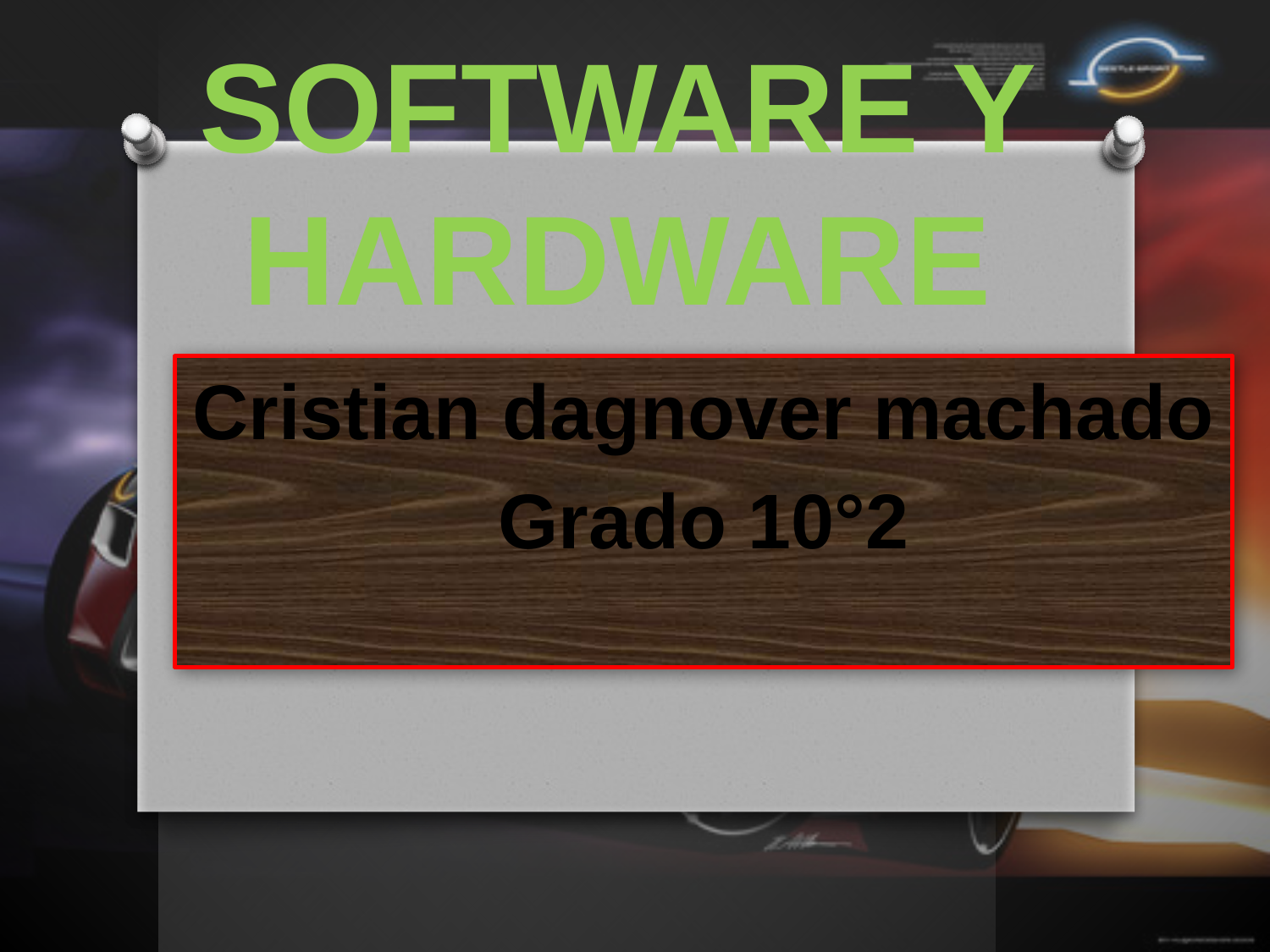

# software y hardware
Cristian dagnover machado
Grado 10°2